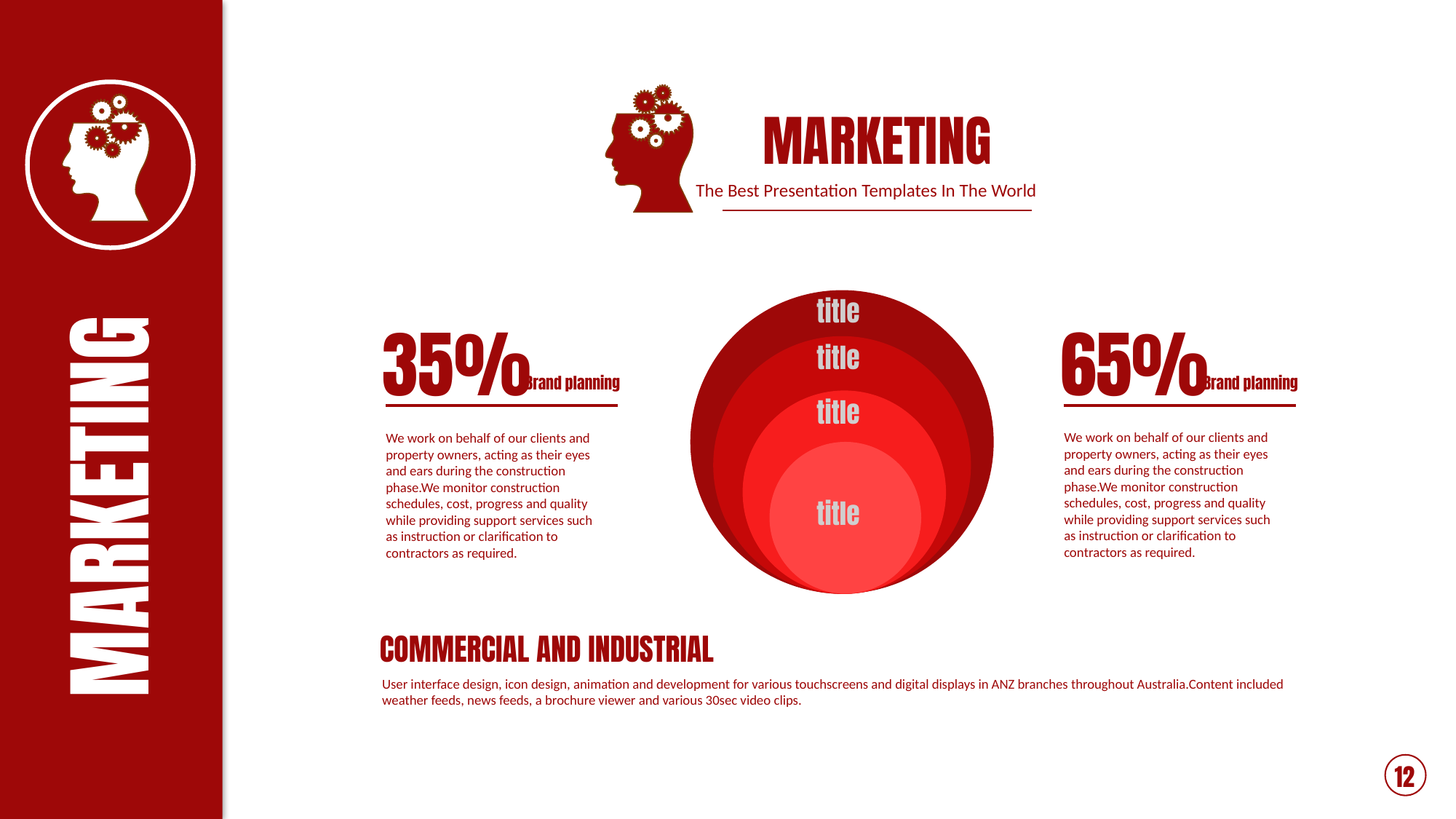

MARKETING

The Best Presentation Templates In The World

title

title

title

title
35%
Brand planning
We work on behalf of our clients and property owners, acting as their eyes and ears during the construction phase.We monitor construction schedules, cost, progress and quality while providing support services such as instruction or clarification to contractors as required.
65%
Brand planning
We work on behalf of our clients and property owners, acting as their eyes and ears during the construction phase.We monitor construction schedules, cost, progress and quality while providing support services such as instruction or clarification to contractors as required.
MARKETING
COMMERCIAL AND INDUSTRIAL
User interface design, icon design, animation and development for various touchscreens and digital displays in ANZ branches throughout Australia.Content included weather feeds, news feeds, a brochure viewer and various 30sec video clips.

12